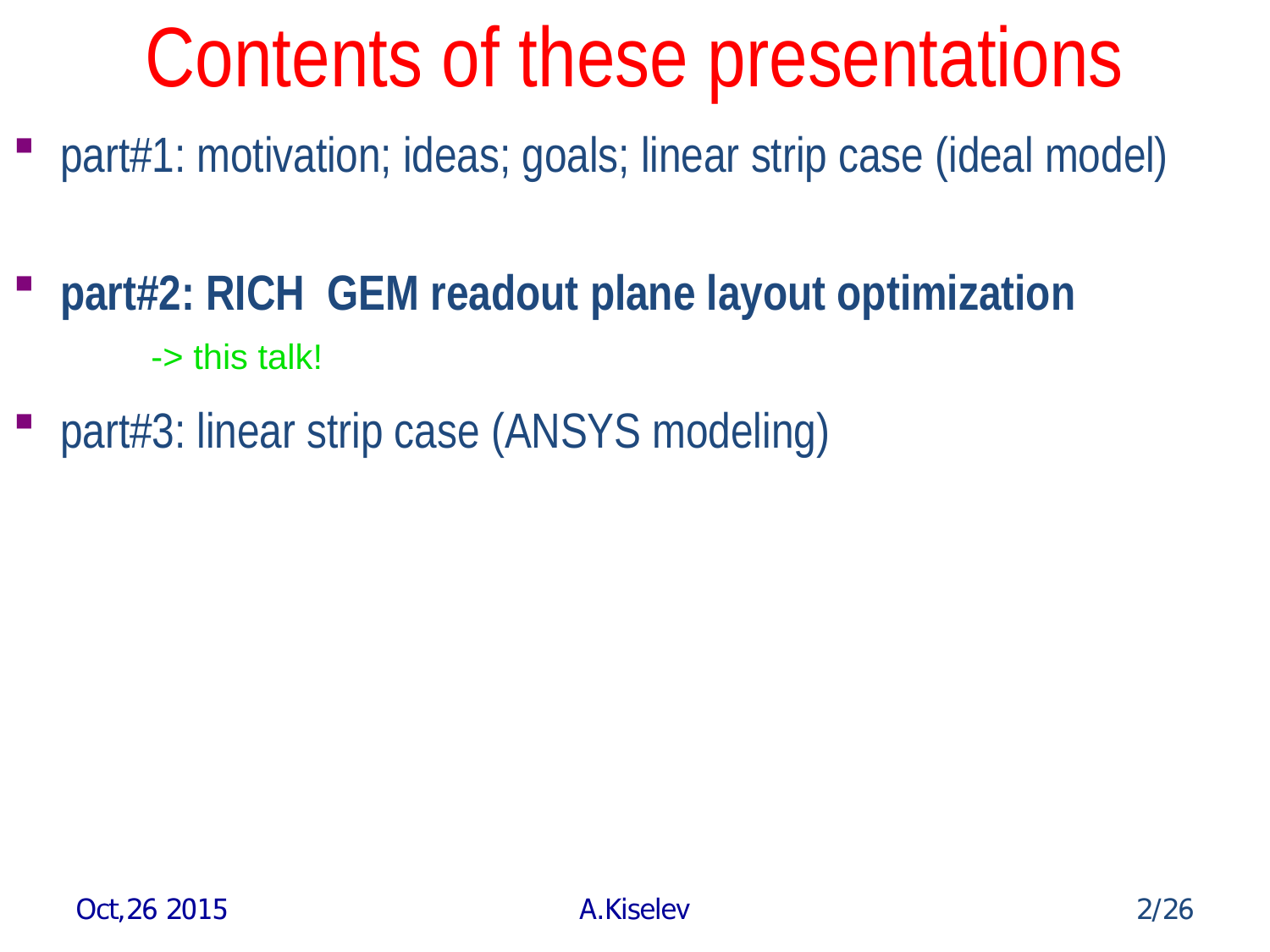

# Contents of these presentations
part#1: motivation; ideas; goals; linear strip case (ideal model)

part#2: RICH  GEM readout plane layout optimization

part#3: linear strip case (ANSYS modeling)
-> this talk!
Oct,26 2015
A.Kiselev
2/26